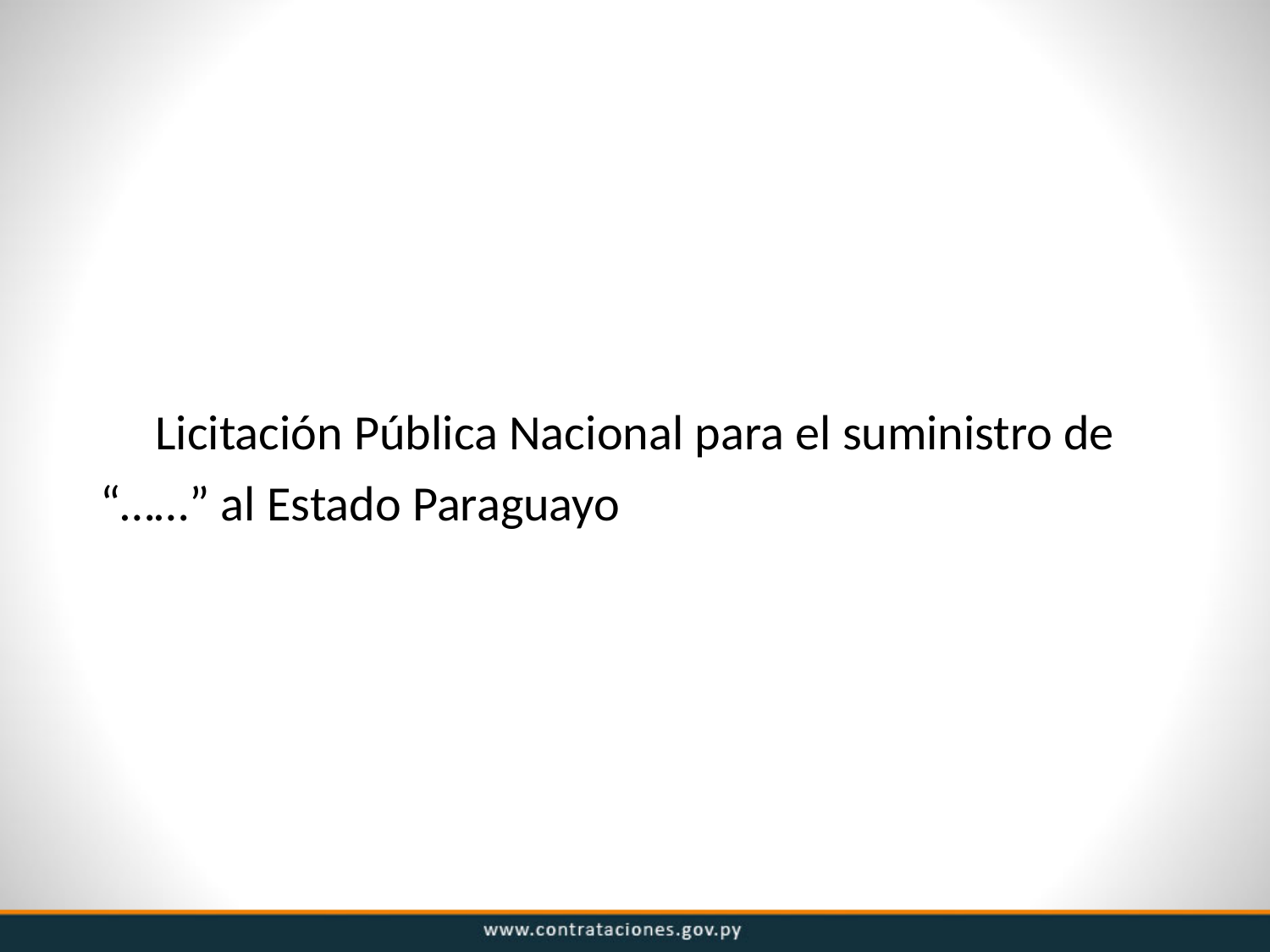

#

Licitación Pública Nacional para el suministro de
“……” al Estado Paraguayo